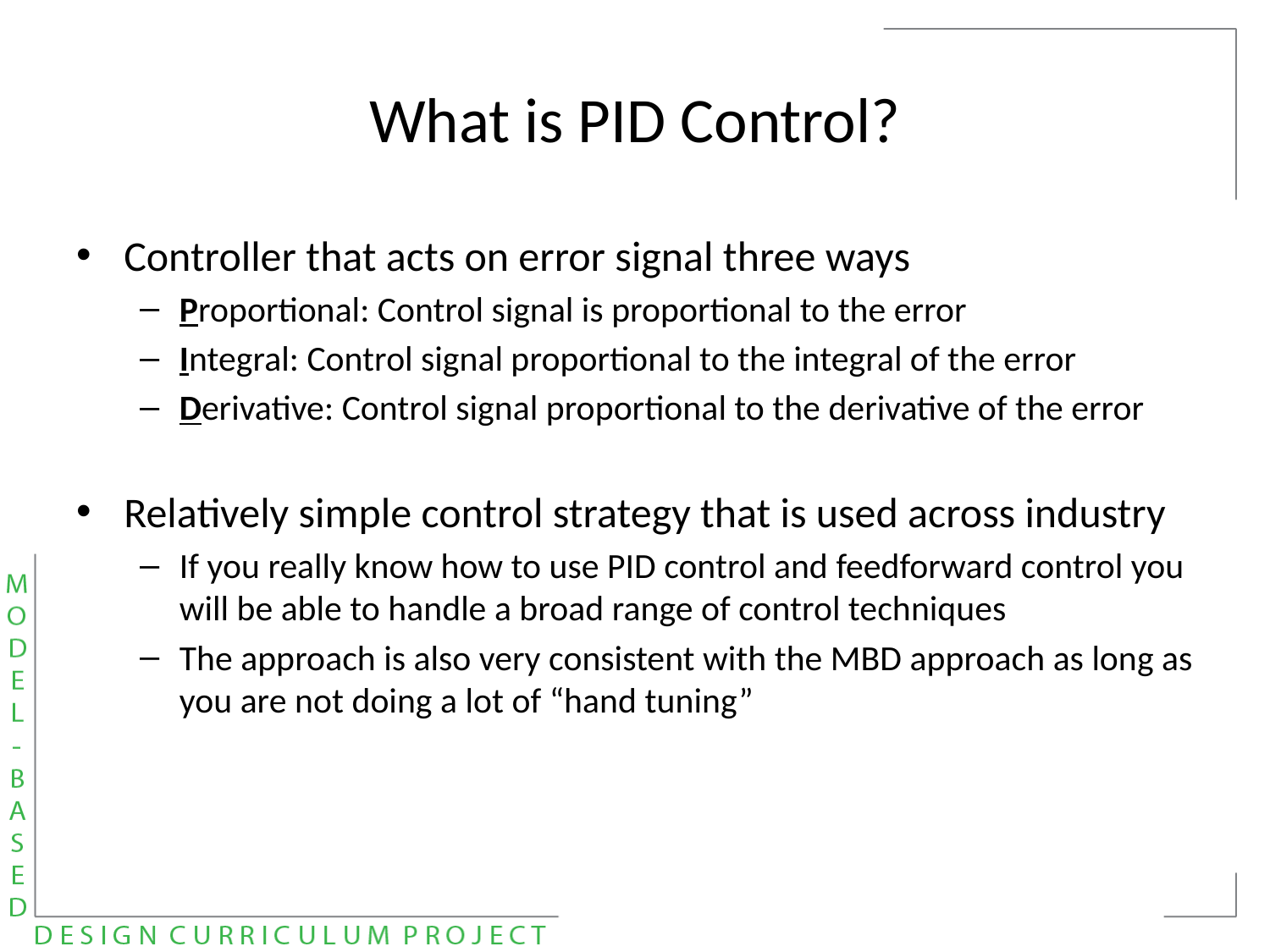

# What is PID Control?
Controller that acts on error signal three ways
Proportional: Control signal is proportional to the error
Integral: Control signal proportional to the integral of the error
Derivative: Control signal proportional to the derivative of the error

Relatively simple control strategy that is used across industry
If you really know how to use PID control and feedforward control you will be able to handle a broad range of control techniques
The approach is also very consistent with the MBD approach as long as you are not doing a lot of “hand tuning”